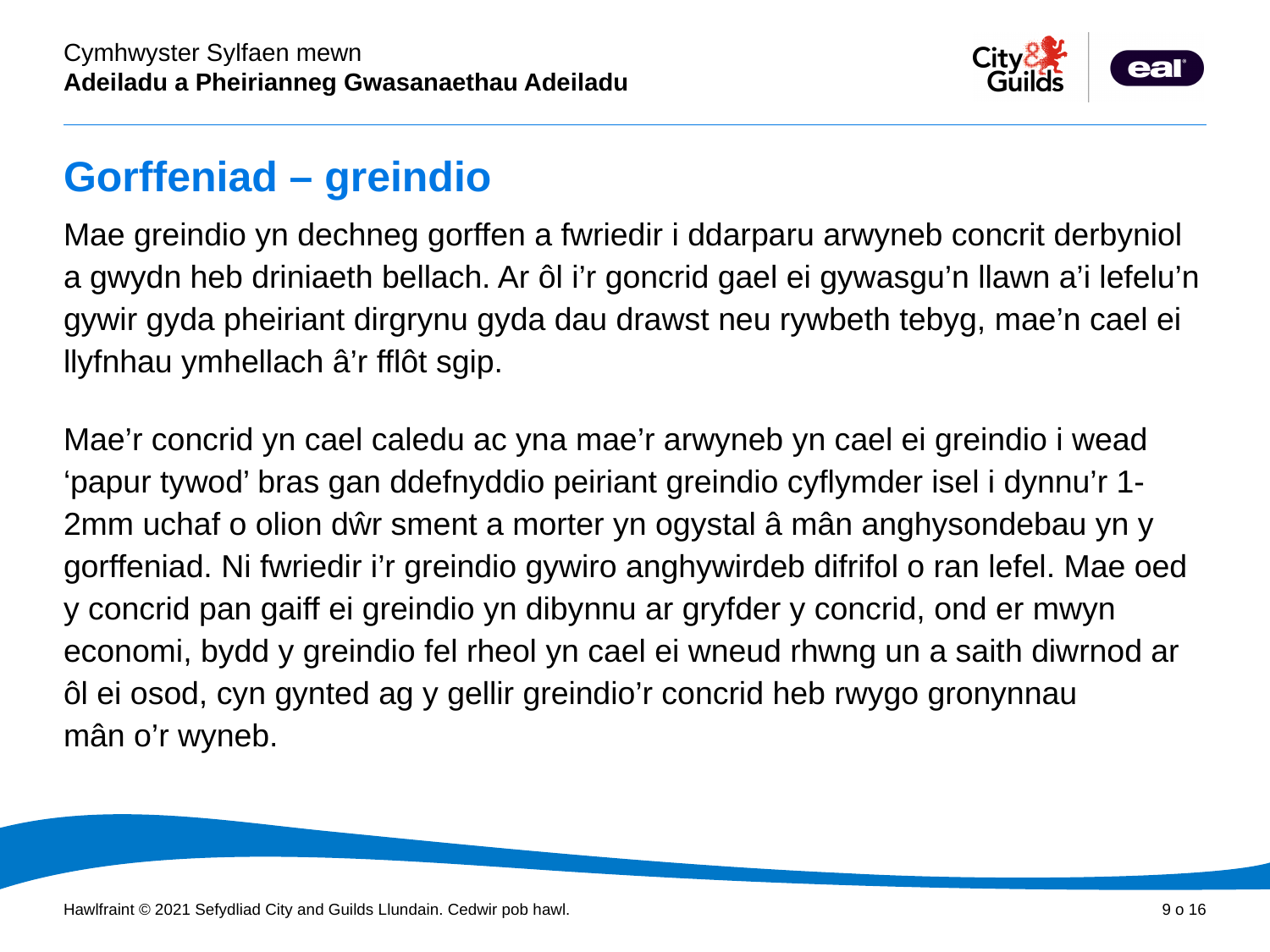

# Gorffeniad – greindio
Mae greindio yn dechneg gorffen a fwriedir i ddarparu arwyneb concrit derbyniol a gwydn heb driniaeth bellach. Ar ôl i’r goncrid gael ei gywasgu’n llawn a’i lefelu’n gywir gyda pheiriant dirgrynu gyda dau drawst neu rywbeth tebyg, mae’n cael ei llyfnhau ymhellach â’r fflôt sgip.
Mae’r concrid yn cael caledu ac yna mae’r arwyneb yn cael ei greindio i wead ‘papur tywod’ bras gan ddefnyddio peiriant greindio cyflymder isel i dynnu’r 1-2mm uchaf o olion dŵr sment a morter yn ogystal â mân anghysondebau yn y gorffeniad. Ni fwriedir i’r greindio gywiro anghywirdeb difrifol o ran lefel. Mae oed y concrid pan gaiff ei greindio yn dibynnu ar gryfder y concrid, ond er mwyn economi, bydd y greindio fel rheol yn cael ei wneud rhwng un a saith diwrnod ar ôl ei osod, cyn gynted ag y gellir greindio’r concrid heb rwygo gronynnau
mân o’r wyneb.